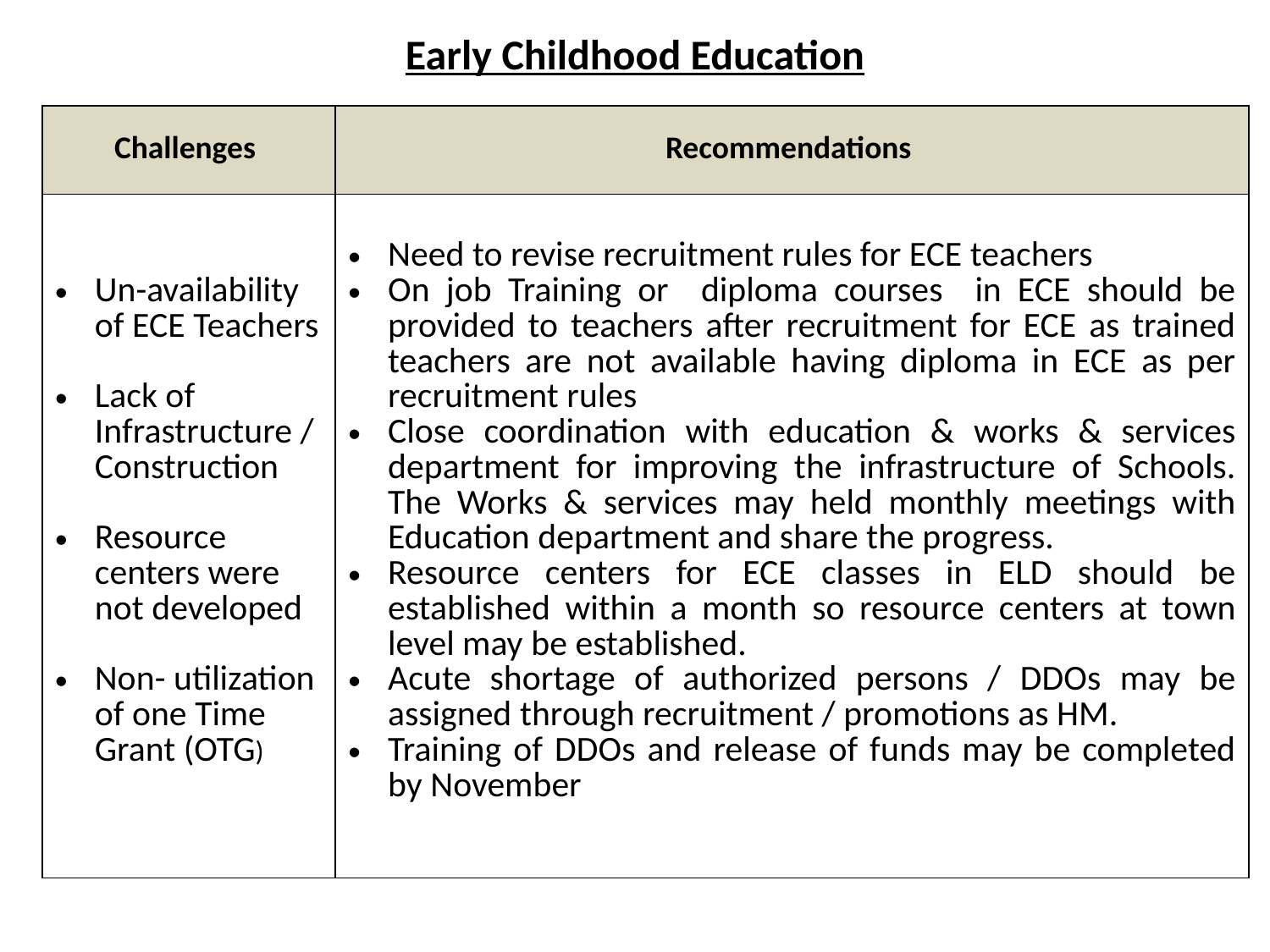

# Early Childhood Education
| Challenges | Recommendations |
| --- | --- |
| Un-availability of ECE Teachers Lack of Infrastructure /Construction Resource centers were not developed Non- utilization of one Time Grant (OTG) | Need to revise recruitment rules for ECE teachers On job Training or diploma courses in ECE should be provided to teachers after recruitment for ECE as trained teachers are not available having diploma in ECE as per recruitment rules Close coordination with education & works & services department for improving the infrastructure of Schools. The Works & services may held monthly meetings with Education department and share the progress. Resource centers for ECE classes in ELD should be established within a month so resource centers at town level may be established. Acute shortage of authorized persons / DDOs may be assigned through recruitment / promotions as HM. Training of DDOs and release of funds may be completed by November |